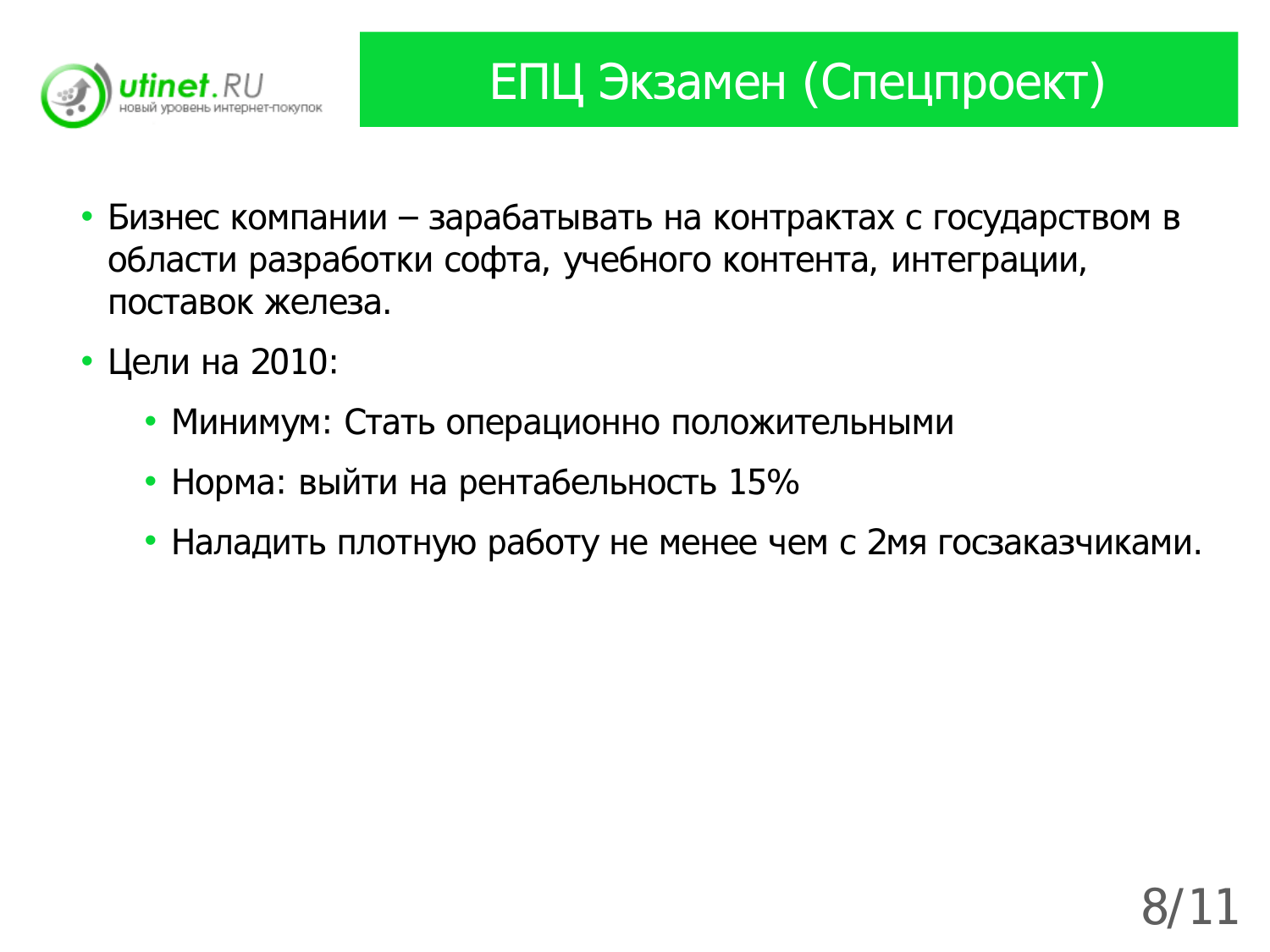

# ЕПЦ Экзамен (Спецпроект)
Бизнес компании – зарабатывать на контрактах с государством в области разработки софта, учебного контента, интеграции, поставок железа.
Цели на 2010:
Минимум: Стать операционно положительными
Норма: выйти на рентабельность 15%
Наладить плотную работу не менее чем с 2мя госзаказчиками.
8/11